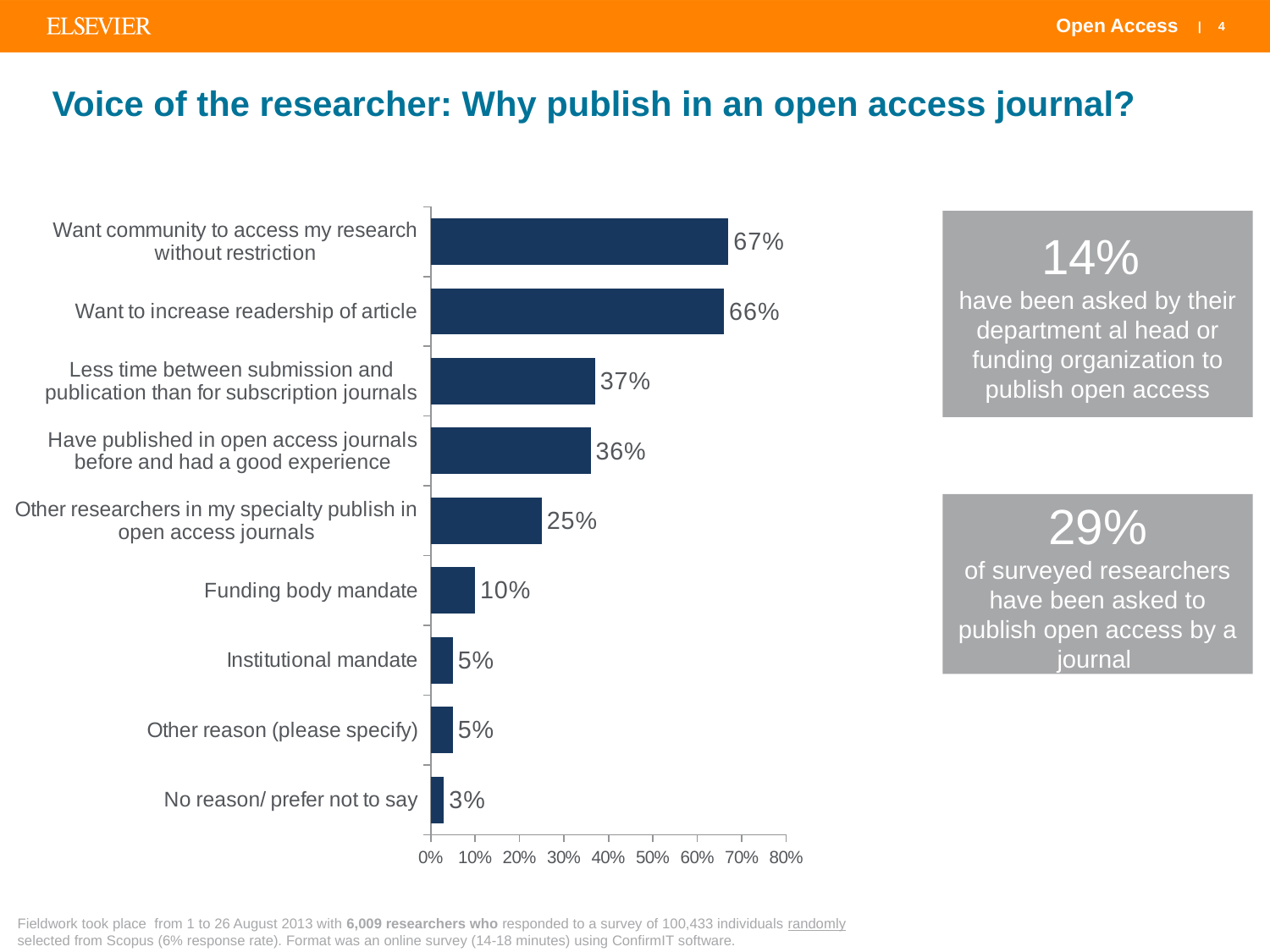

Voice of the researcher: Why publish in an open access journal?

### Chart

| Category | Series 1 |
|---|---|
| Want community to access my research without restriction | 0.67 |
| Want to increase readership of article | 0.66 |
| Less time between submission and publication than for subscription journals | 0.37 |
| Have published in open access journals before and had a good experience | 0.36 |
| Other researchers in my specialty publish in open access journals | 0.25 |
| Funding body mandate | 0.1 |
| Institutional mandate | 0.05 |
| Other reason (please specify) | 0.05 |
| No reason/ prefer not to say | 0.03 |
14%
have been asked by their department al head or funding organization to publish open access
29%
of surveyed researchers have been asked to publish open access by a journal
Fieldwork took place  from 1 to 26 August 2013 with 6,009 researchers who responded to a survey of 100,433 individuals randomly selected from Scopus (6% response rate). Format was an online survey (14-18 minutes) using ConfirmIT software.